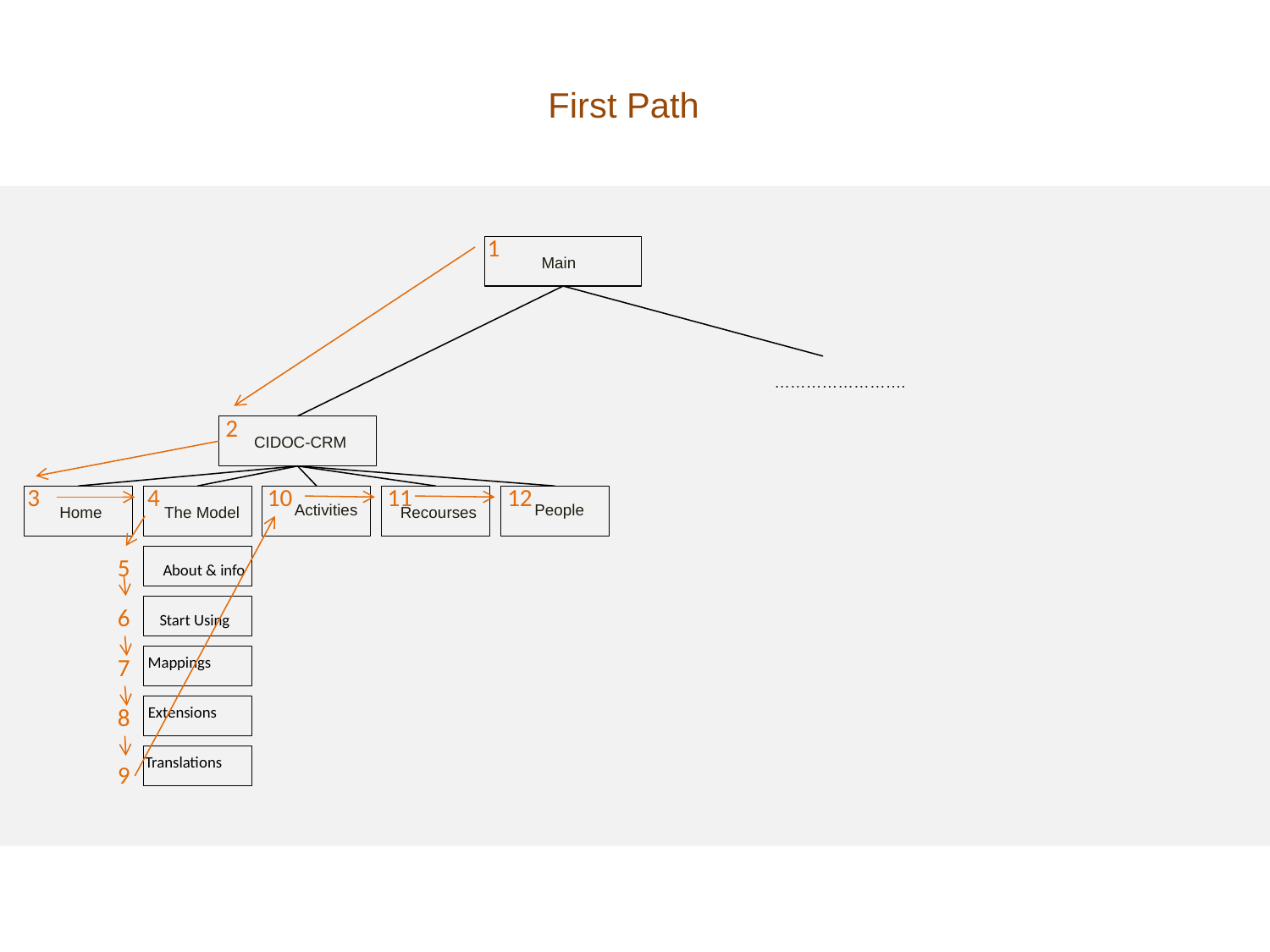

First Path

1

Main
…………………….
2

CIDOC-CRM
3
4
10
11
12

Activities
People
Recourses
Home
The Model
5

About & info

6
Start Using
7
Mappings

8
Extensions

Translations

9